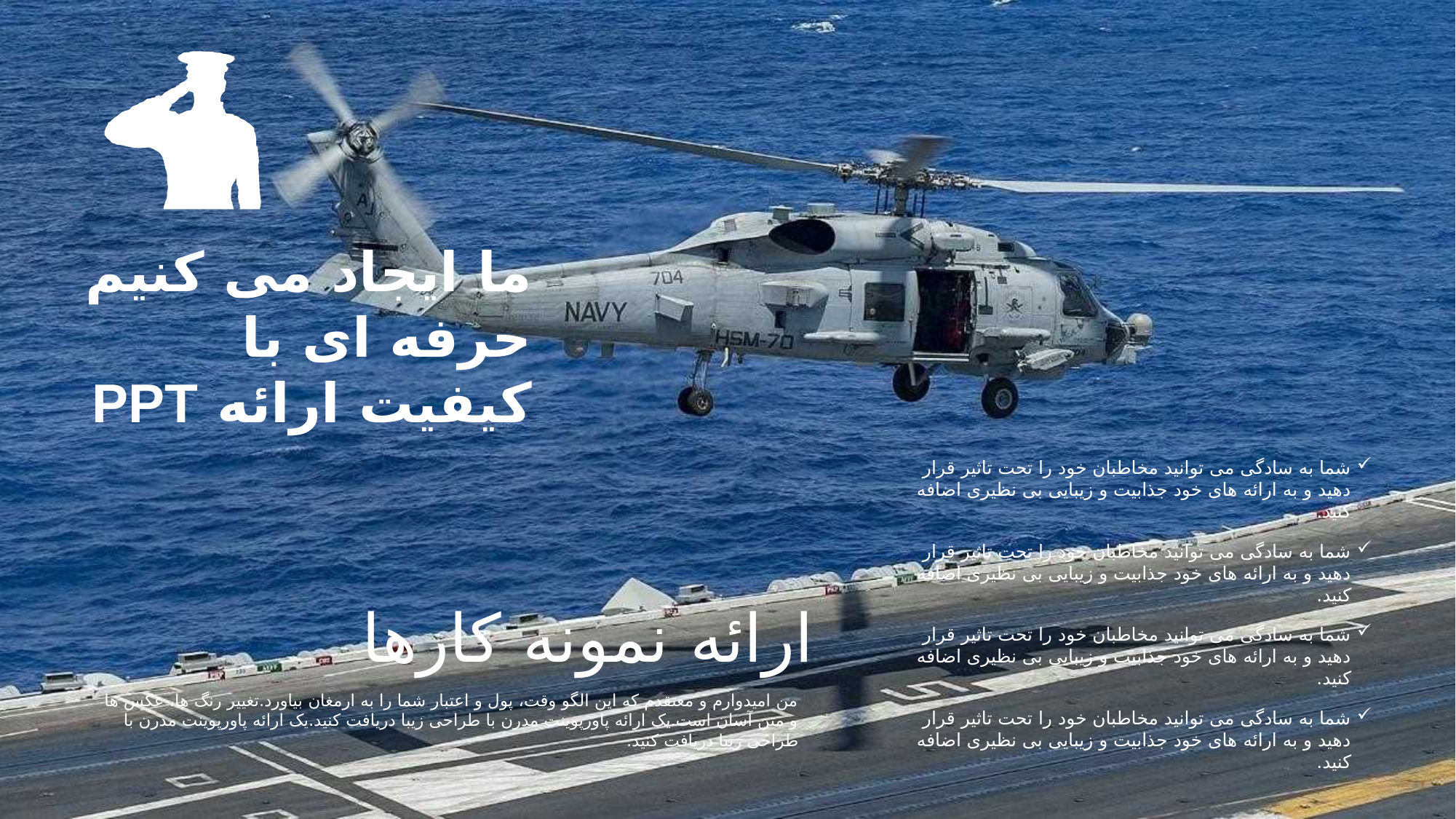

ما ایجاد می کنیم حرفه ای با کیفیت ارائه PPT
شما به سادگی می توانید مخاطبان خود را تحت تاثیر قرار دهید و به ارائه های خود جذابیت و زیبایی بی نظیری اضافه کنید.
شما به سادگی می توانید مخاطبان خود را تحت تاثیر قرار دهید و به ارائه های خود جذابیت و زیبایی بی نظیری اضافه کنید.
ارائه نمونه کارها
شما به سادگی می توانید مخاطبان خود را تحت تاثیر قرار دهید و به ارائه های خود جذابیت و زیبایی بی نظیری اضافه کنید.
من امیدوارم و معتقدم که این الگو وقت، پول و اعتبار شما را به ارمغان بیاورد.تغییر رنگ ها، عکس ها و متن آسان است.یک ارائه پاورپوینت مدرن با طراحی زیبا دریافت کنید.یک ارائه پاورپوینت مدرن با طراحی زیبا دریافت کنید.
شما به سادگی می توانید مخاطبان خود را تحت تاثیر قرار دهید و به ارائه های خود جذابیت و زیبایی بی نظیری اضافه کنید.